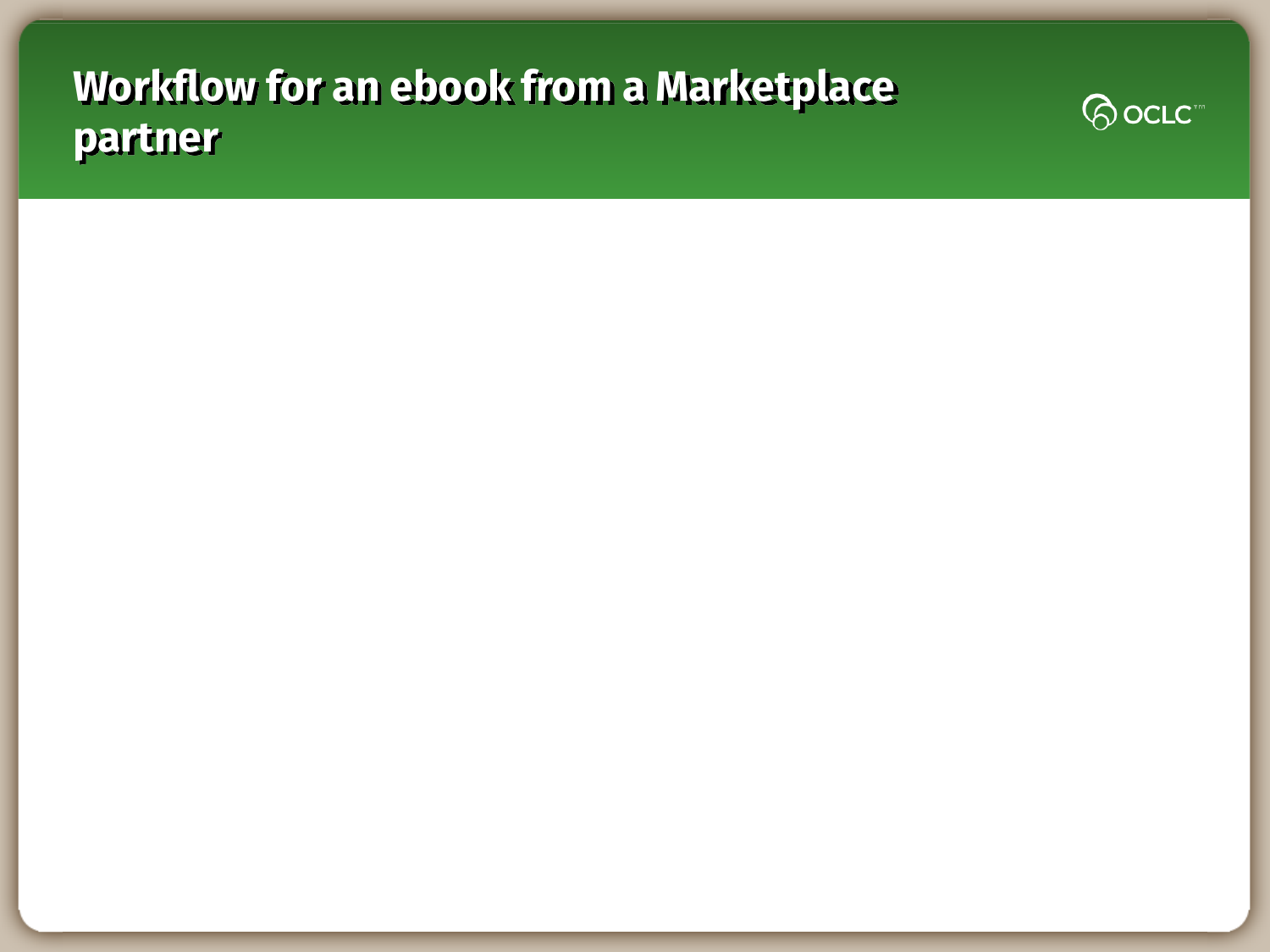

# Workflow for an ebook from a Marketplace partner